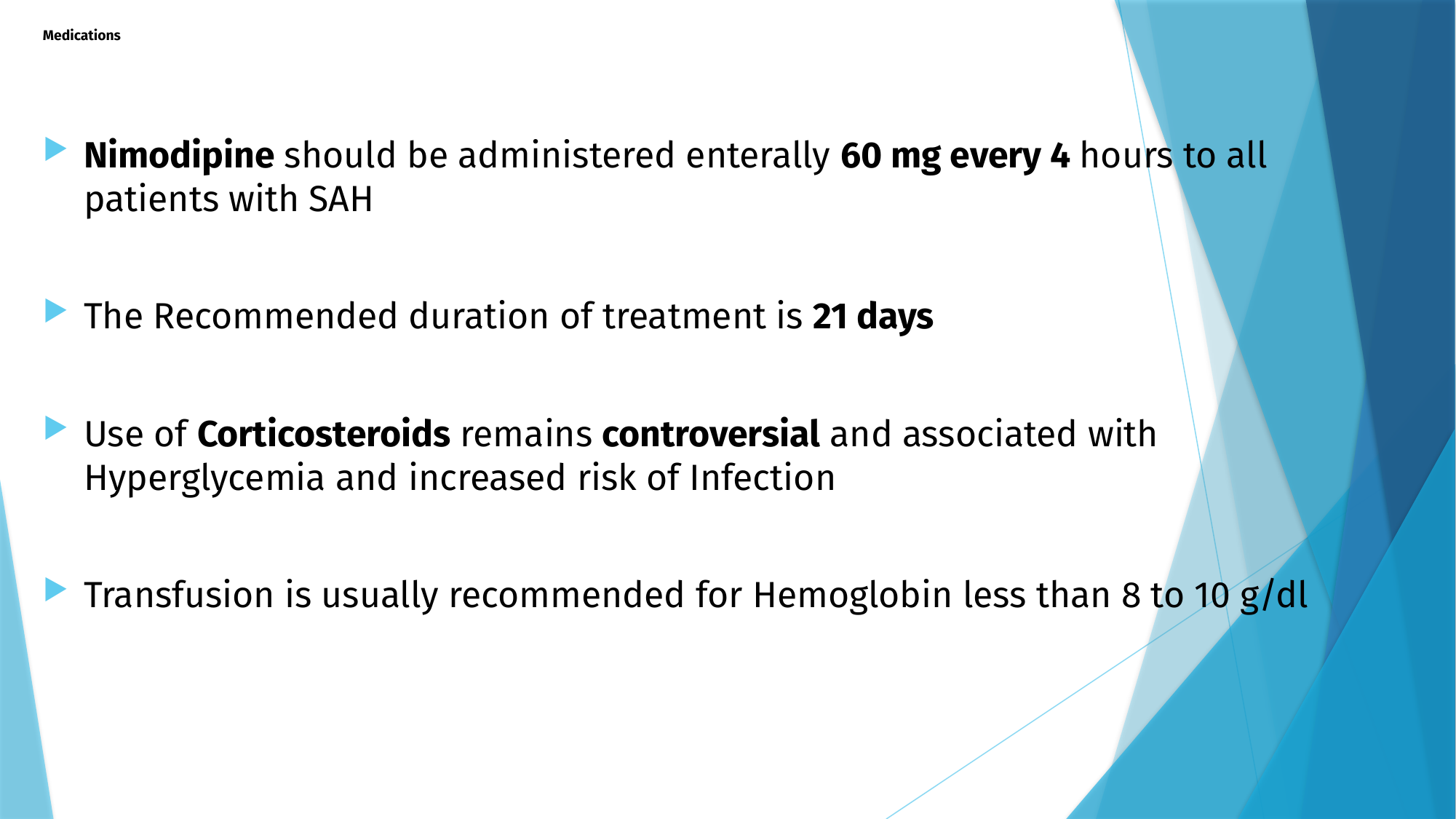

# Medications
Nimodipine should be administered enterally 60 mg every 4 hours to all patients with SAH

The Recommended duration of treatment is 21 days

Use of Corticosteroids remains controversial and associated with Hyperglycemia and increased risk of Infection

Transfusion is usually recommended for Hemoglobin less than 8 to 10 g/dl